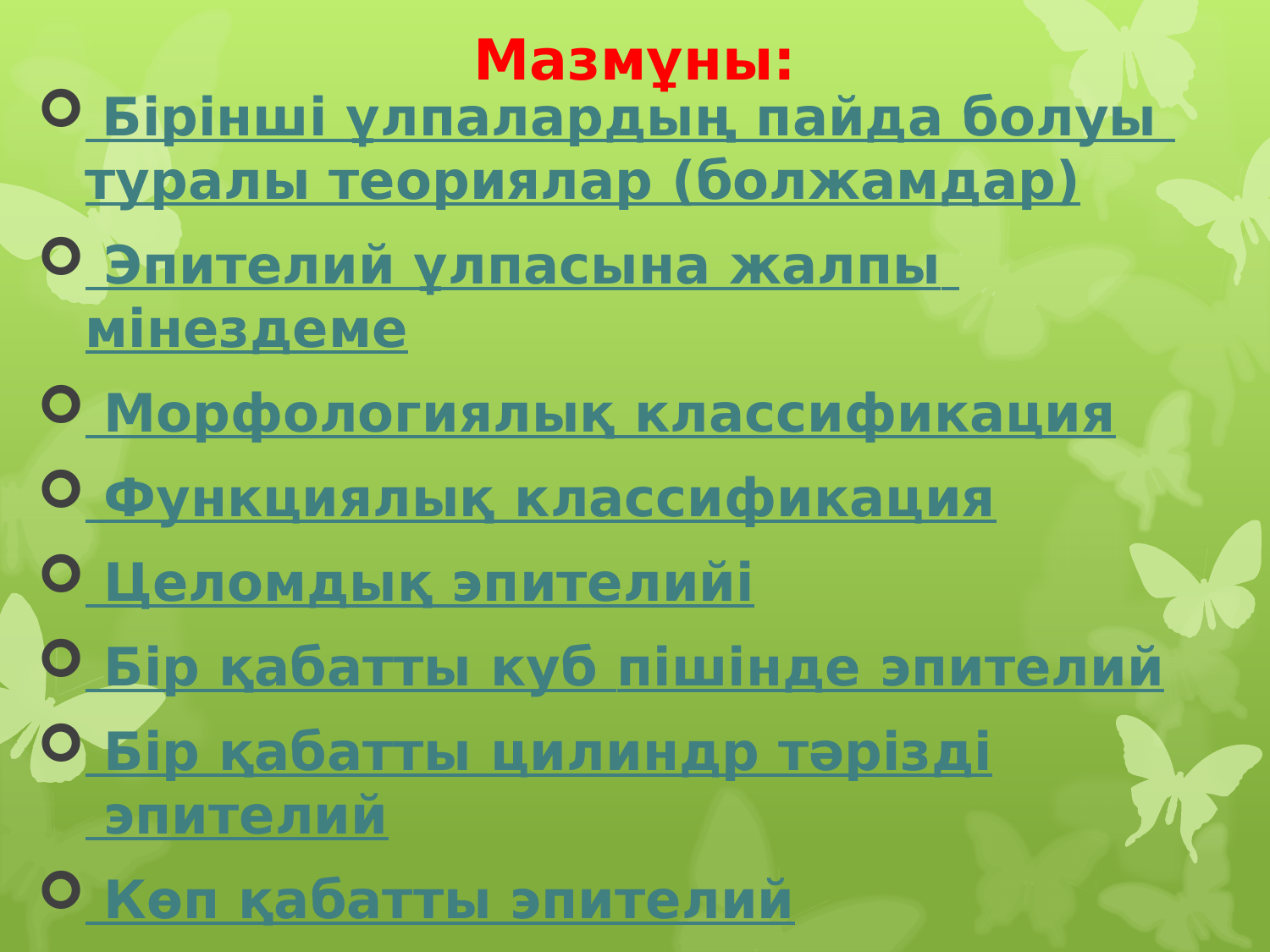

# Мазмұны:
 Бірінші ұлпалардың пайда болуы туралы теориялар (болжамдар)
 Эпителий ұлпасына жалпы мінездеме
 Морфологиялық классификация
 Функциялық классификация
 Целомдық эпителийі
 Бір қабатты куб пішінде эпителий
 Бір қабатты цилиндр тәрізді эпителий
 Көп қабатты эпителий